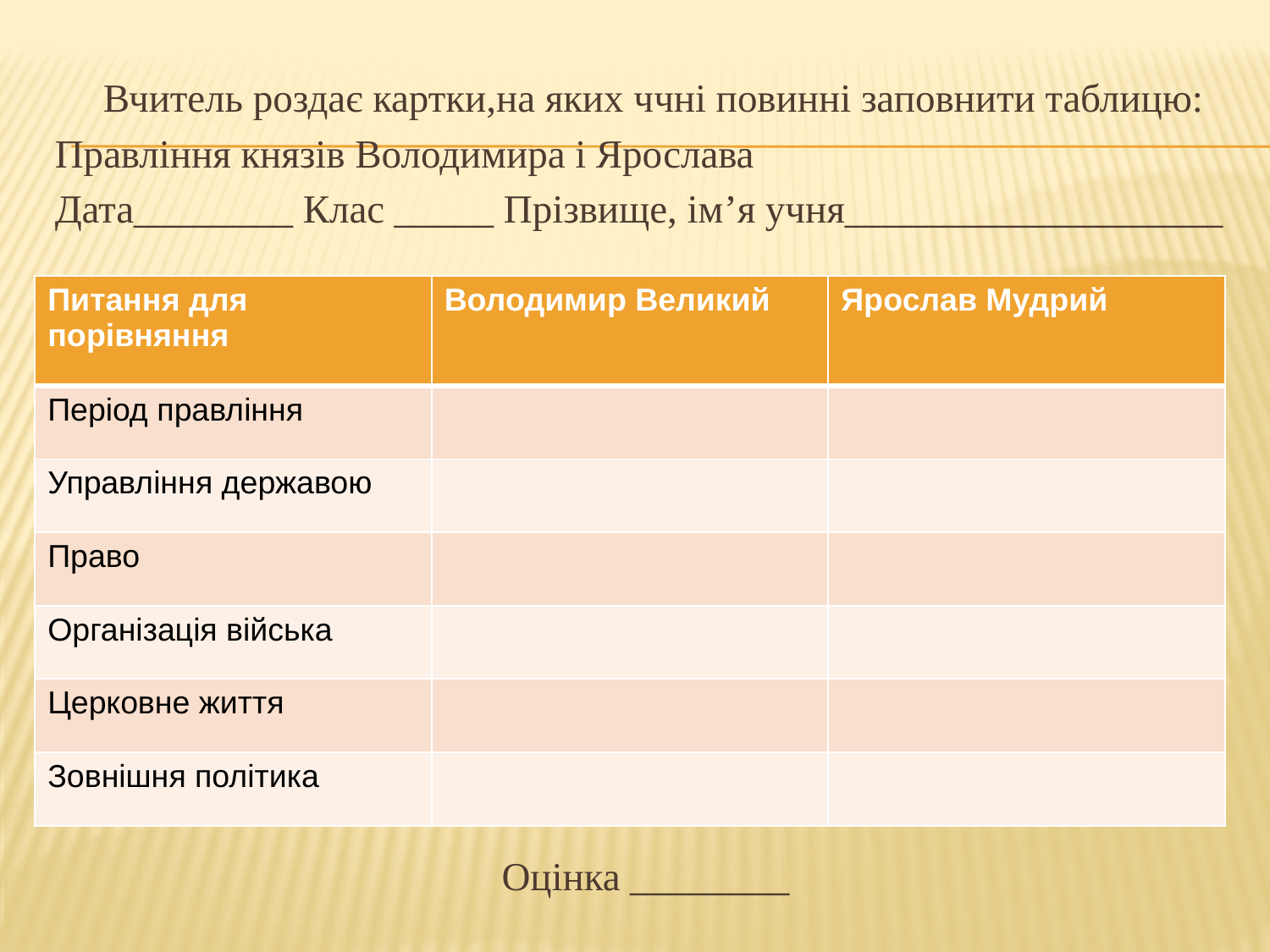

Вчитель роздає картки,на яких ччні повинні заповнити таблицю:
Правління князів Володимира і Ярослава
Дата________ Клас _____ Прізвище, ім’я учня___________________

Оцінка ________

| Питання для порівняння | Володимир Великий | Ярослав Мудрий |
| --- | --- | --- |
| Період правління |  |  |
| Управління державою |  |  |
| Право |  |  |
| Організація війська |  |  |
| Церковне життя |  |  |
| Зовнішня політика |  |  |